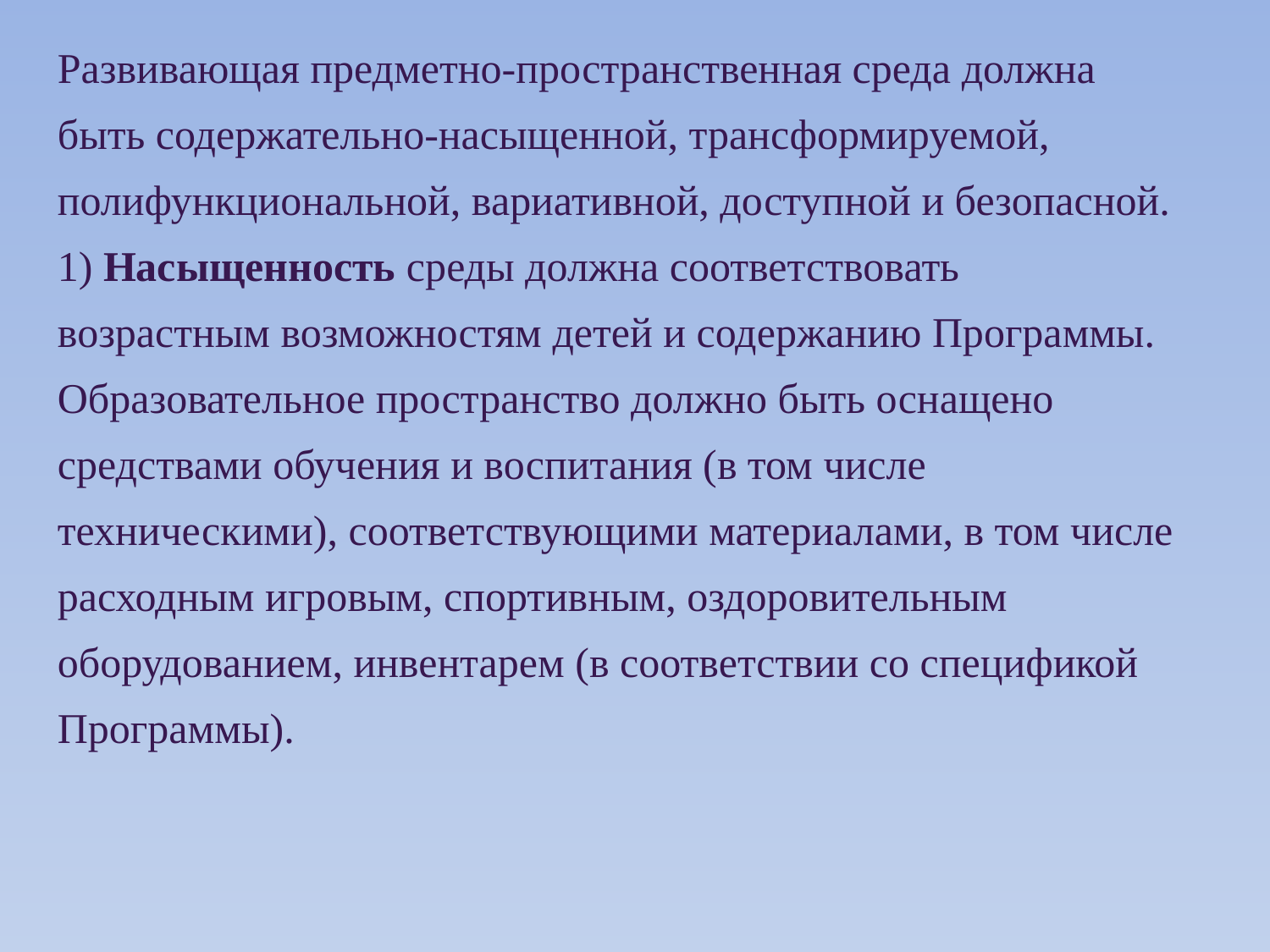

Развивающая предметно-пространственная среда должна быть содержательно-насыщенной, трансформируемой, полифункциональной, вариативной, доступной и безопасной.
1) Насыщенность среды должна соответствовать возрастным возможностям детей и содержанию Программы.
Образовательное пространство должно быть оснащено средствами обучения и воспитания (в том числе техническими), соответствующими материалами, в том числе расходным игровым, спортивным, оздоровительным оборудованием, инвентарем (в соответствии со спецификой Программы).